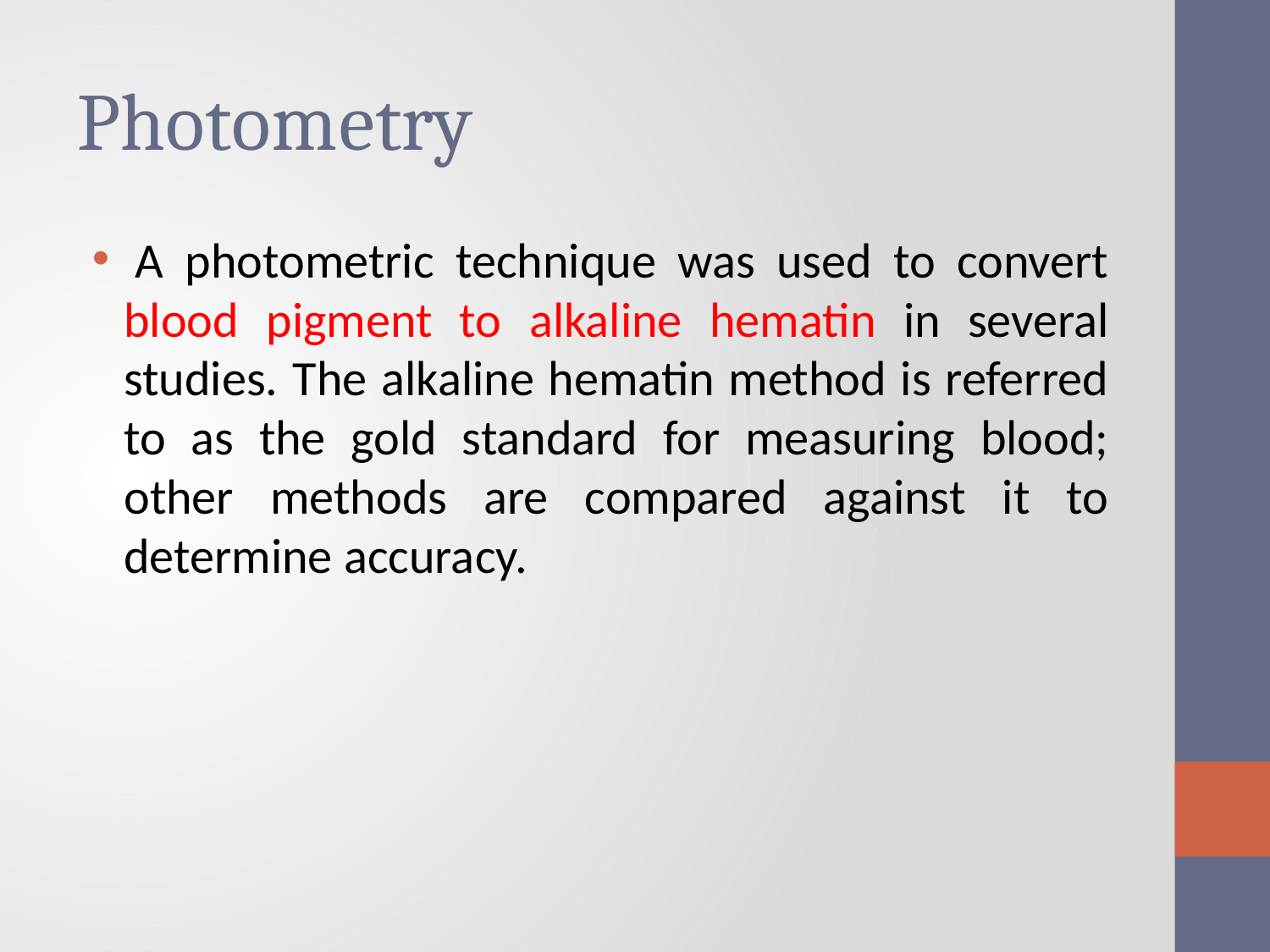

# Photometry
 A photometric technique was used to convert blood pigment to alkaline hematin in several studies. The alkaline hematin method is referred to as the gold standard for measuring blood; other methods are compared against it to determine accuracy.